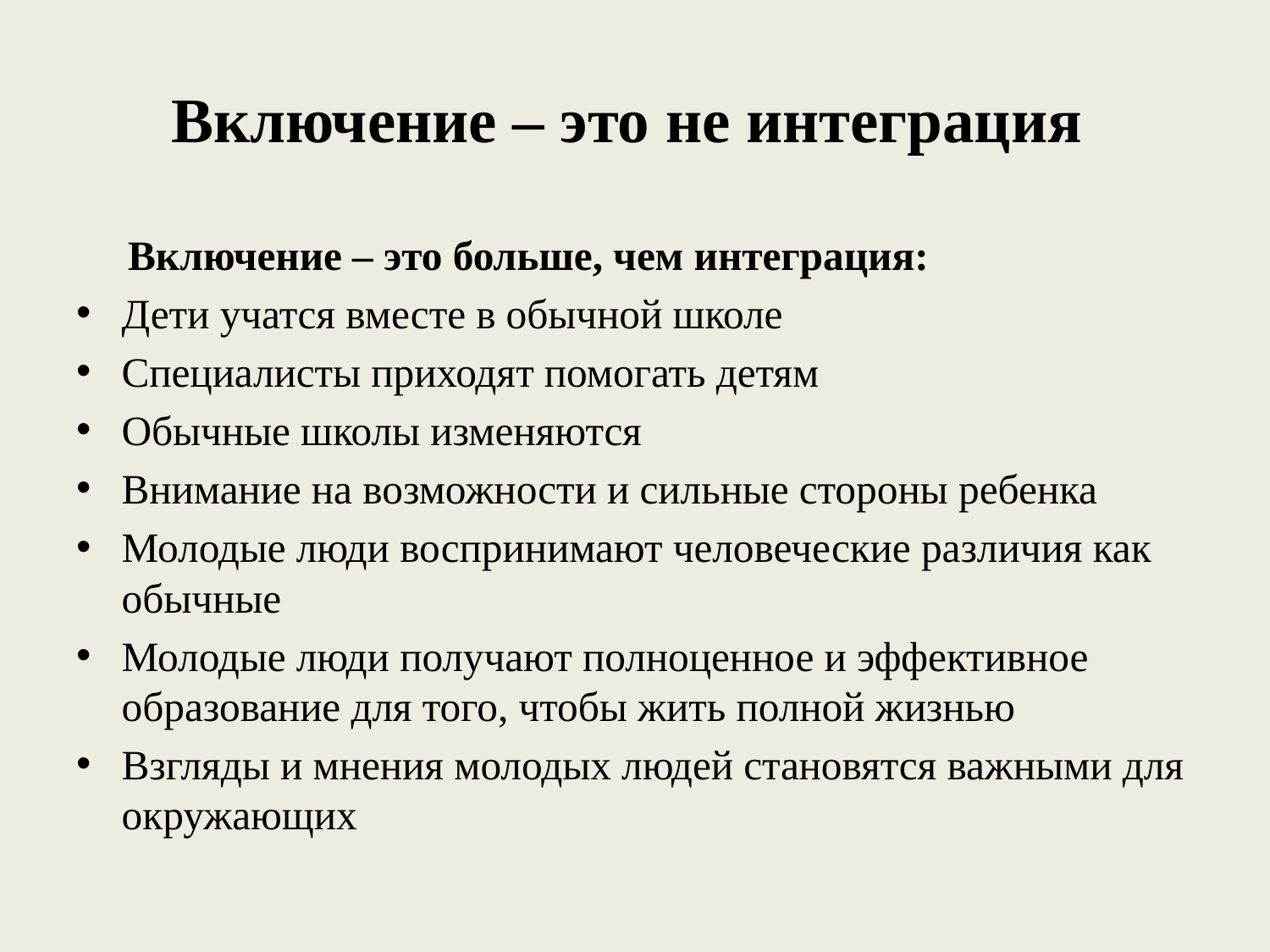

# Включение – это не интеграция
     Включение – это больше, чем интеграция:
Дети учатся вместе в обычной школе
Специалисты приходят помогать детям
Обычные школы изменяются
Внимание на возможности и сильные стороны ребенка
Молодые люди воспринимают человеческие различия как обычные
Молодые люди получают полноценное и эффективное образование для того, чтобы жить полной жизнью
Взгляды и мнения молодых людей становятся важными для окружающих